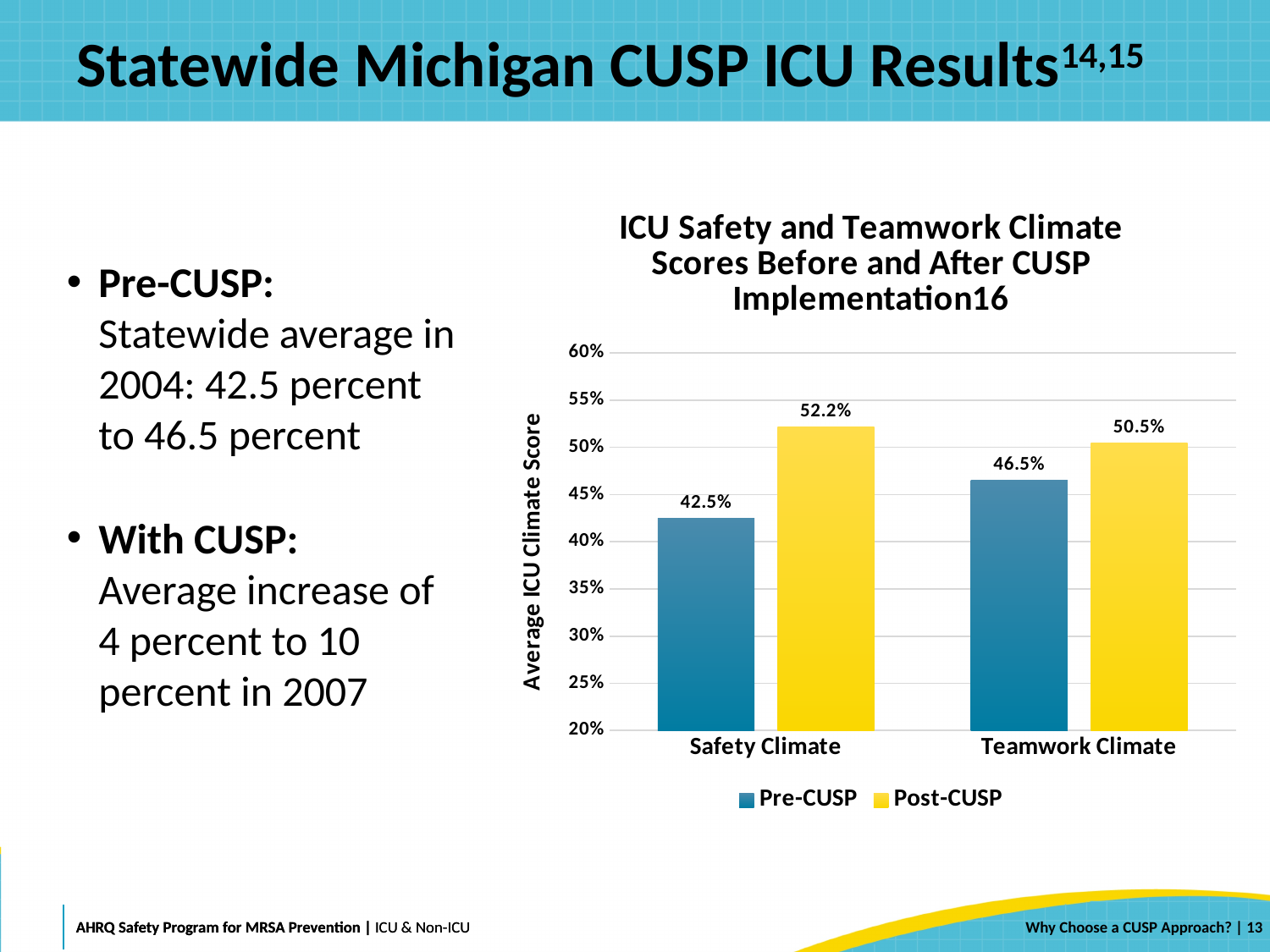

# Statewide Michigan CUSP ICU Results14,15

### Chart: ICU Safety and Teamwork Climate Scores Before and After CUSP Implementation16

| Category | Pre-CUSP | Post-CUSP |
|---|---|---|
| Safety Climate | 0.425 | 0.522 |
| Teamwork Climate | 0.465 | 0.505 |
Pre-CUSP:
Statewide average in 2004: 42.5 percent to 46.5 percent
With CUSP:
Average increase of 4 percent to 10 percent in 2007
 | 13